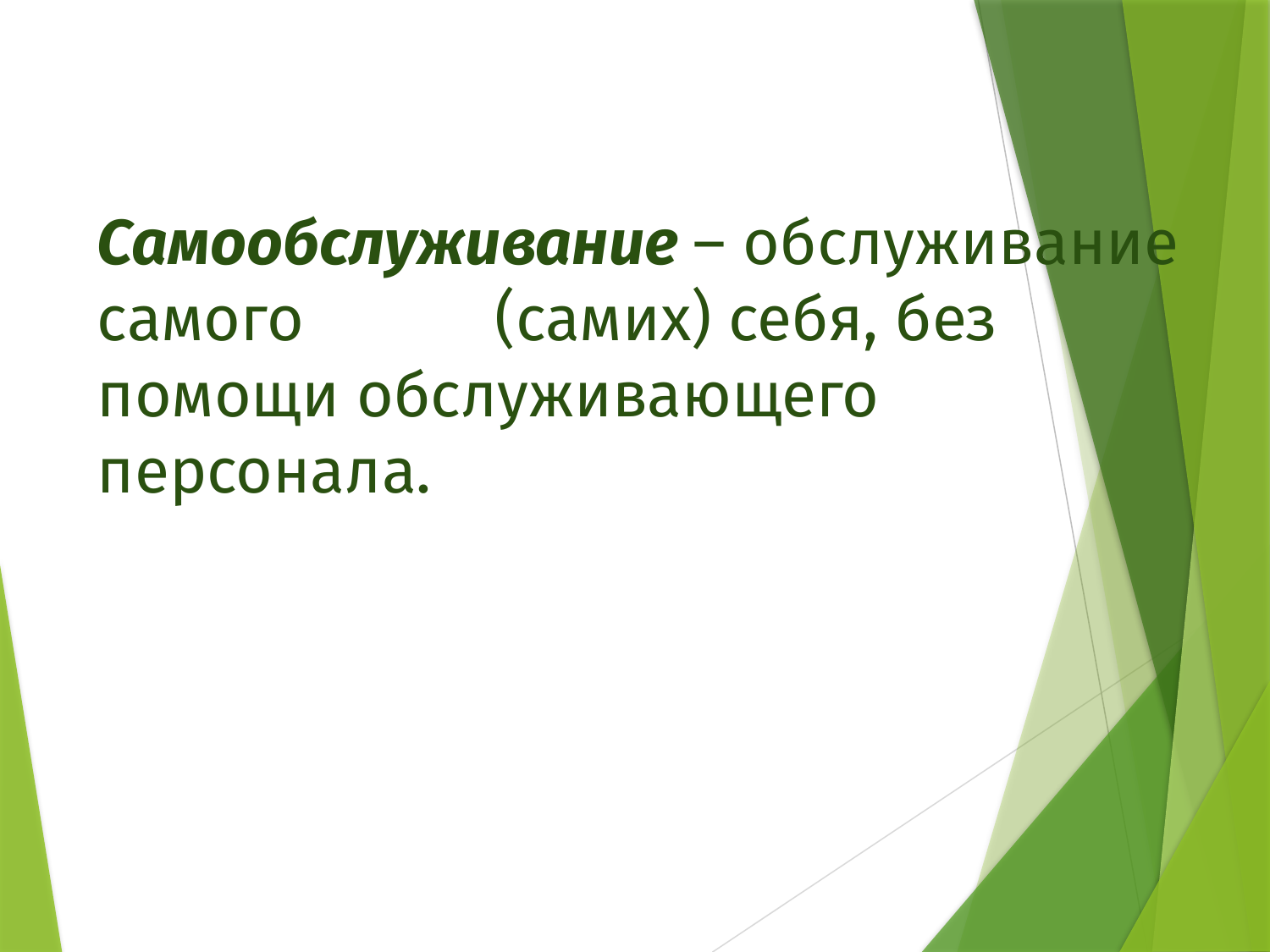

Самообслуживание – обслуживание самого        	 (самих) себя, без помощи обслуживающего персонала.